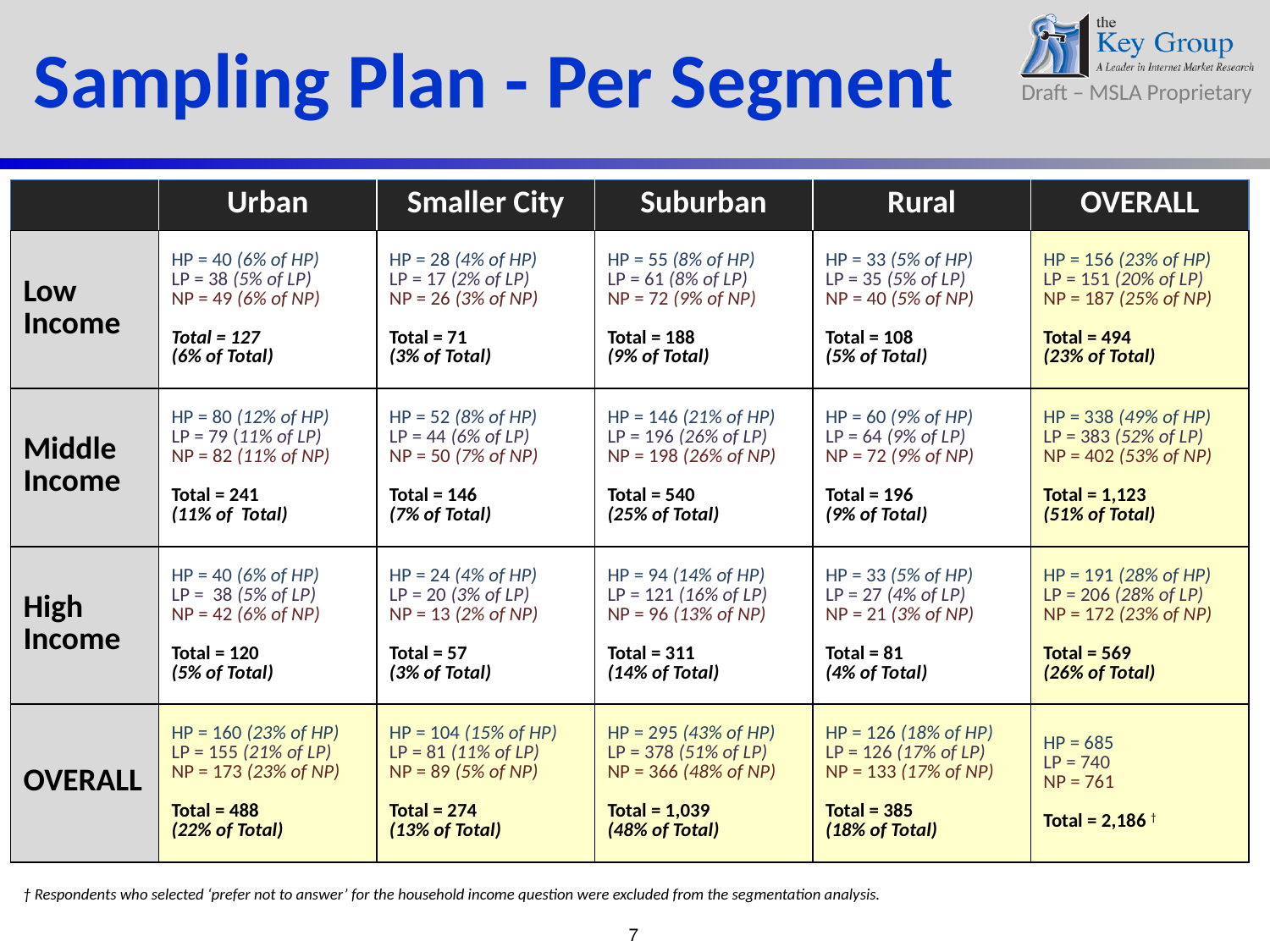

Sampling Plan - Per Segment
|  | Urban | Smaller City | Suburban | Rural | OVERALL |
| --- | --- | --- | --- | --- | --- |
| Low Income | HP = 40 (6% of HP) LP = 38 (5% of LP) NP = 49 (6% of NP) Total = 127 (6% of Total) | HP = 28 (4% of HP) LP = 17 (2% of LP) NP = 26 (3% of NP) Total = 71 (3% of Total) | HP = 55 (8% of HP) LP = 61 (8% of LP) NP = 72 (9% of NP) Total = 188 (9% of Total) | HP = 33 (5% of HP) LP = 35 (5% of LP) NP = 40 (5% of NP) Total = 108 (5% of Total) | HP = 156 (23% of HP) LP = 151 (20% of LP) NP = 187 (25% of NP) Total = 494 (23% of Total) |
| Middle Income | HP = 80 (12% of HP) LP = 79 (11% of LP) NP = 82 (11% of NP) Total = 241 (11% of Total) | HP = 52 (8% of HP) LP = 44 (6% of LP) NP = 50 (7% of NP) Total = 146 (7% of Total) | HP = 146 (21% of HP) LP = 196 (26% of LP) NP = 198 (26% of NP) Total = 540 (25% of Total) | HP = 60 (9% of HP) LP = 64 (9% of LP) NP = 72 (9% of NP) Total = 196 (9% of Total) | HP = 338 (49% of HP) LP = 383 (52% of LP) NP = 402 (53% of NP) Total = 1,123 (51% of Total) |
| High Income | HP = 40 (6% of HP) LP = 38 (5% of LP) NP = 42 (6% of NP) Total = 120 (5% of Total) | HP = 24 (4% of HP) LP = 20 (3% of LP) NP = 13 (2% of NP) Total = 57 (3% of Total) | HP = 94 (14% of HP) LP = 121 (16% of LP) NP = 96 (13% of NP) Total = 311 (14% of Total) | HP = 33 (5% of HP) LP = 27 (4% of LP) NP = 21 (3% of NP) Total = 81 (4% of Total) | HP = 191 (28% of HP) LP = 206 (28% of LP) NP = 172 (23% of NP) Total = 569 (26% of Total) |
| OVERALL | HP = 160 (23% of HP) LP = 155 (21% of LP) NP = 173 (23% of NP) Total = 488 (22% of Total) | HP = 104 (15% of HP) LP = 81 (11% of LP) NP = 89 (5% of NP) Total = 274 (13% of Total) | HP = 295 (43% of HP) LP = 378 (51% of LP) NP = 366 (48% of NP) Total = 1,039 (48% of Total) | HP = 126 (18% of HP) LP = 126 (17% of LP) NP = 133 (17% of NP) Total = 385 (18% of Total) | HP = 685 LP = 740 NP = 761 Total = 2,186 † |
† Respondents who selected ‘prefer not to answer’ for the household income question were excluded from the segmentation analysis.